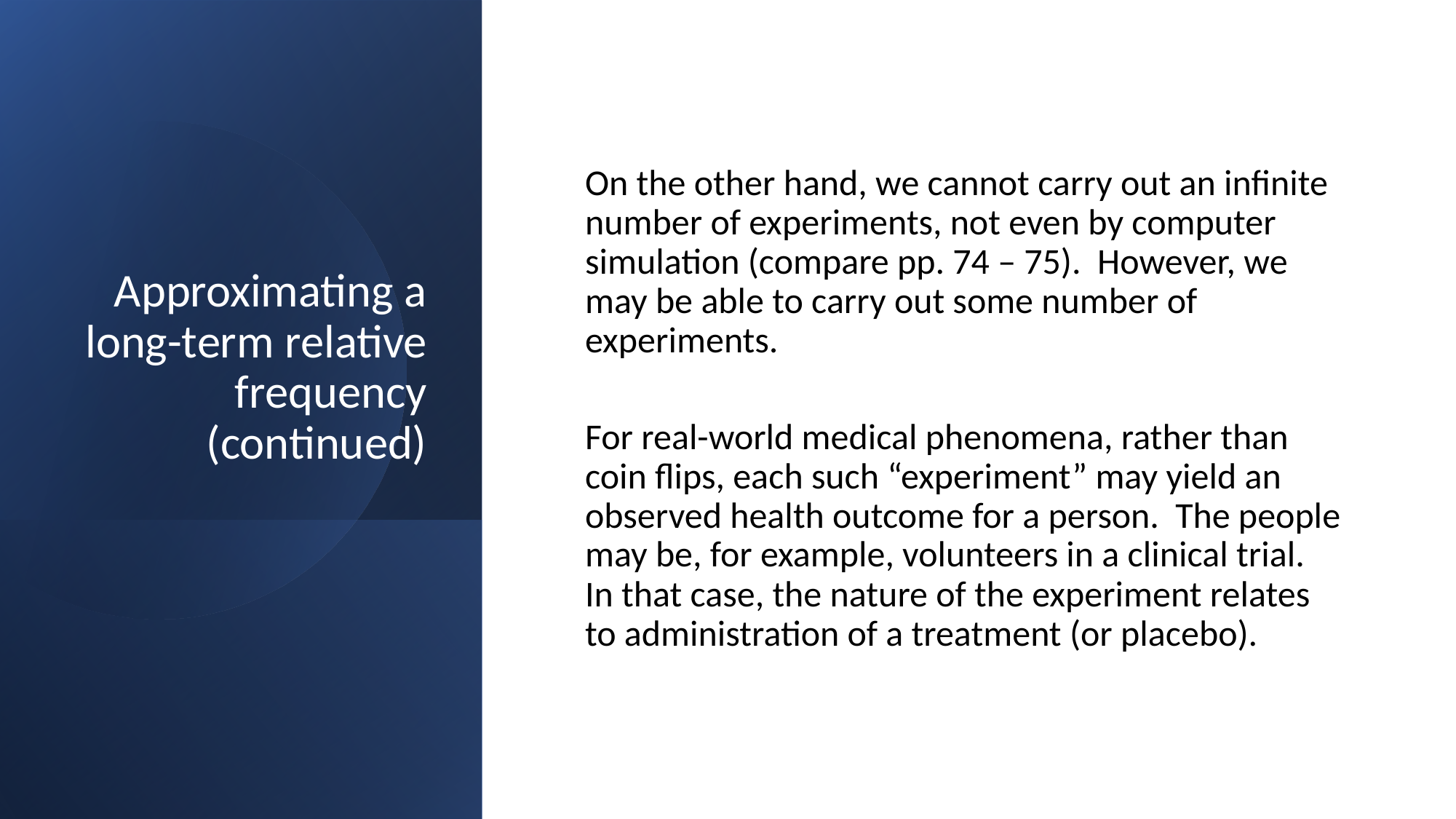

# Approximating a long-term relative frequency (continued)
On the other hand, we cannot carry out an infinite number of experiments, not even by computer simulation (compare pp. 74 – 75).  However, we may be able to carry out some number of experiments.

For real-world medical phenomena, rather than coin flips, each such “experiment” may yield an observed health outcome for a person.  The people may be, for example, volunteers in a clinical trial.  In that case, the nature of the experiment relates to administration of a treatment (or placebo).